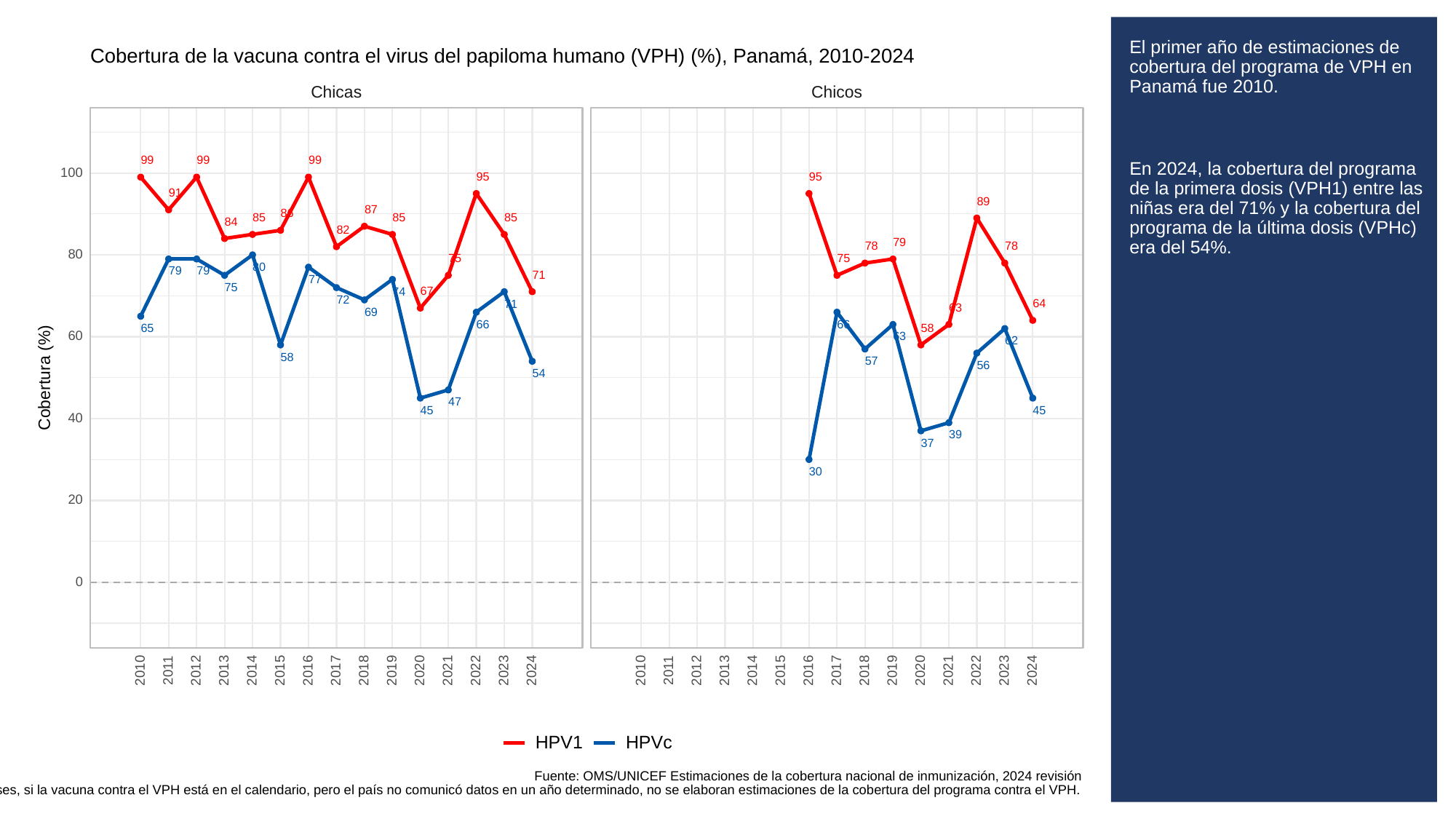

# El primer año de estimaciones de cobertura del programa de VPH en Panamá fue 2010.

En 2024, la cobertura del programa de la primera dosis (VPH1) entre las niñas era del 71% y la cobertura del programa de la última dosis (VPHc) era del 54%.

Cobertura de la vacuna contra el virus del papiloma humano (VPH) (%), Panamá, 2010-2024
Chicas
Chicos

99
99
99
100
95
95

91

89
87

86
85
85
85

84

82

79
78
78

80

75
75

80

79
79
71

77

75

67
74

72

64
71
63

69

66
66

58
65

60
63

62

58
57

56
54
Cobertura (%)

47
45
45
40

39
37

30
20

0

2013
2023
2013
2023
2010
2011
2012
2014
2015
2016
2017
2018
2019
2020
2021
2022
2024
2010
2011
2012
2014
2015
2016
2017
2018
2019
2020
2021
2022
2024
HPVc
HPV1

Fuente: OMS/UNICEF Estimaciones de la cobertura nacional de inmunización, 2024 revisión
Para algunos países, si la vacuna contra el VPH está en el calendario, pero el país no comunicó datos en un año determinado, no se elaboran estimaciones de la cobertura del programa contra el VPH.